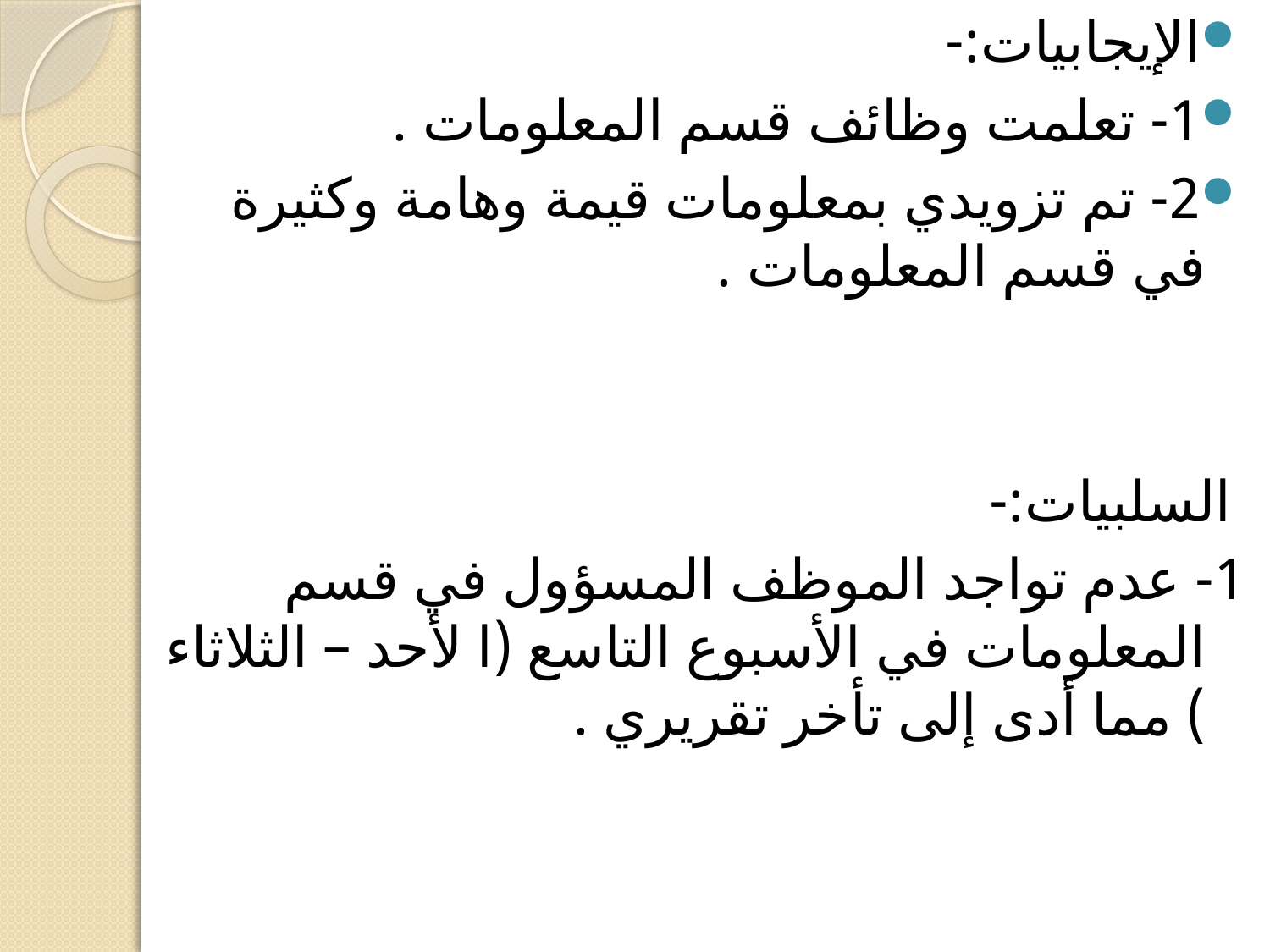

الإيجابيات:-
1- تعلمت وظائف قسم المعلومات .
2- تم تزويدي بمعلومات قيمة وهامة وكثيرة في قسم المعلومات .

 السلبيات:-
1- عدم تواجد الموظف المسؤول في قسم المعلومات في الأسبوع التاسع (ا لأحد – الثلاثاء ) مما أدى إلى تأخر تقريري .